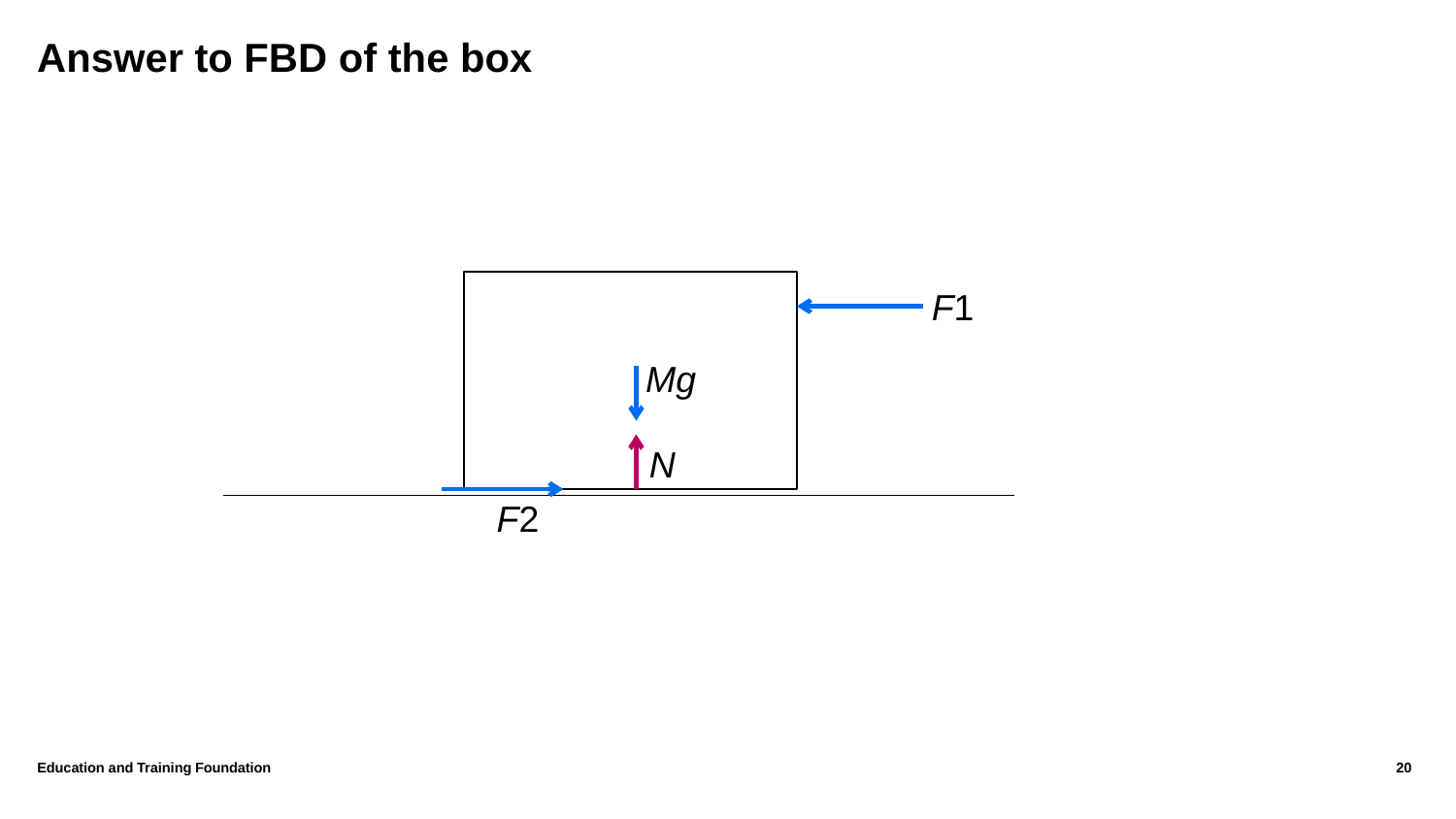

# Answer to FBD of the box

F1
Mg
N
F2
Education and Training Foundation
20